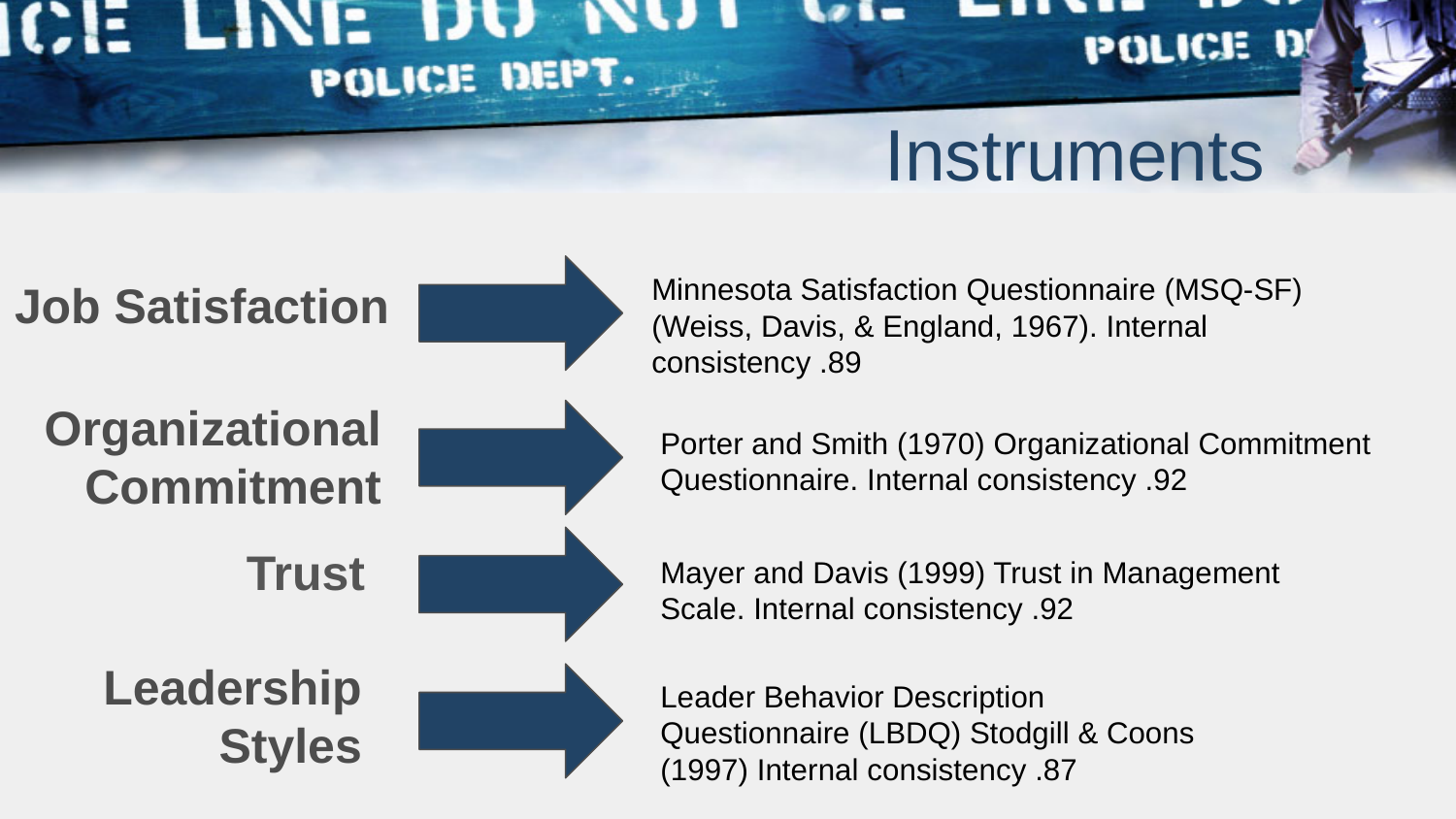

# Instruments

Job Satisfaction

Minnesota Satisfaction Questionnaire (MSQ-SF) (Weiss, Davis, & England, 1967). Internal consistency .89
Organizational
Commitment

Porter and Smith (1970) Organizational Commitment Questionnaire. Internal consistency .92
             Trust

Mayer and Davis (1999) Trust in Management Scale. Internal consistency .92
Leadership Styles
Leader Behavior Description Questionnaire (LBDQ) Stodgill & Coons (1997) Internal consistency .87